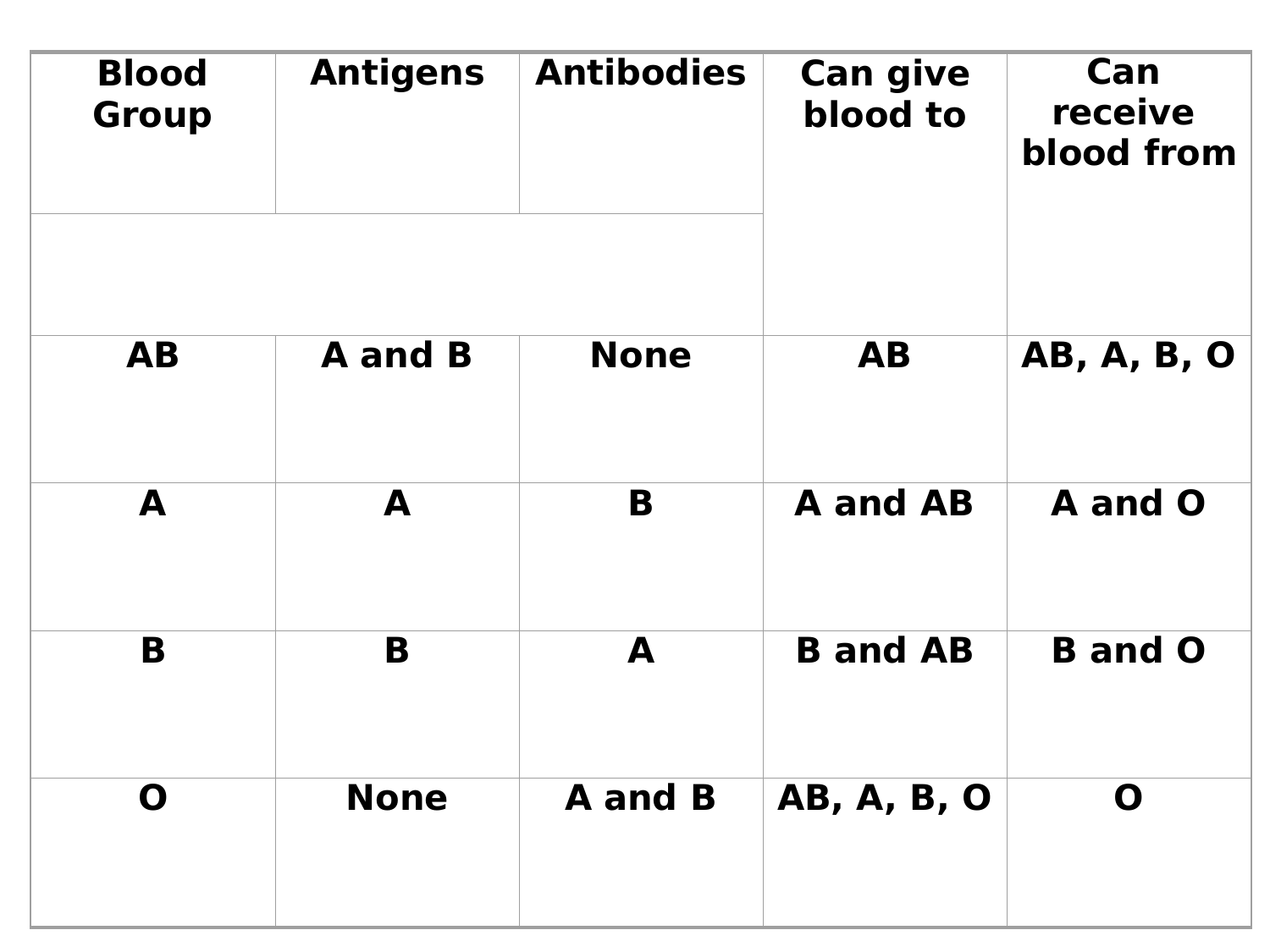

| Blood Group | Antigens | Antibodies | Can give blood to | Can receive blood from |
| --- | --- | --- | --- | --- |
|  |  |  |  |  |
| AB | A and B | None | AB | AB, A, B, O |
| A | A | B | A and AB | A and O |
| B | B | A | B and AB | B and O |
| O | None | A and B | AB, A, B, O | O |